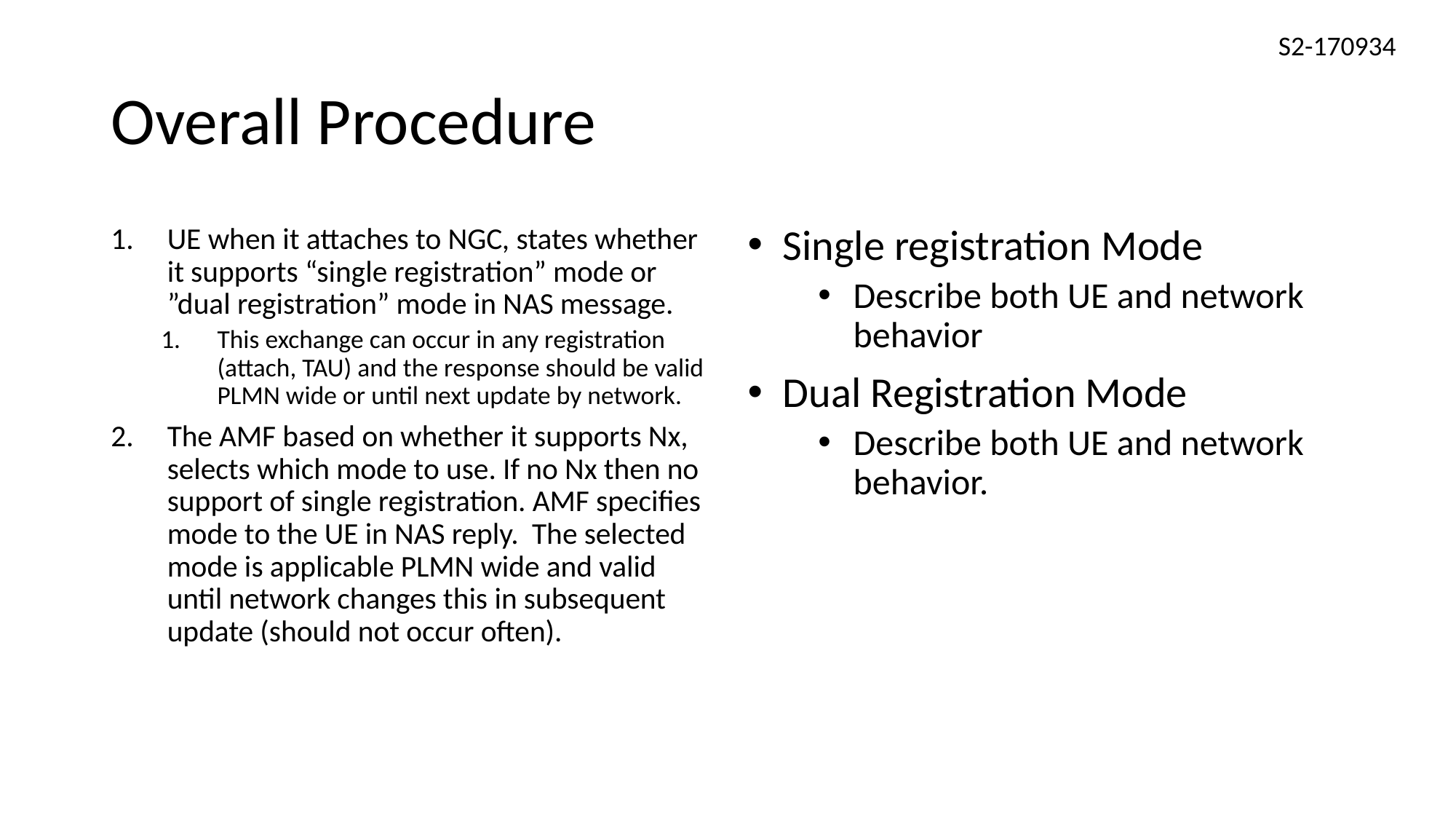

# Overall Procedure
UE when it attaches to NGC, states whether it supports “single registration” mode or ”dual registration” mode in NAS message.
This exchange can occur in any registration (attach, TAU) and the response should be valid PLMN wide or until next update by network.
The AMF based on whether it supports Nx, selects which mode to use. If no Nx then no support of single registration. AMF specifies mode to the UE in NAS reply.  The selected mode is applicable PLMN wide and valid until network changes this in subsequent update (should not occur often).
Single registration Mode
Describe both UE and network behavior
Dual Registration Mode
Describe both UE and network behavior.